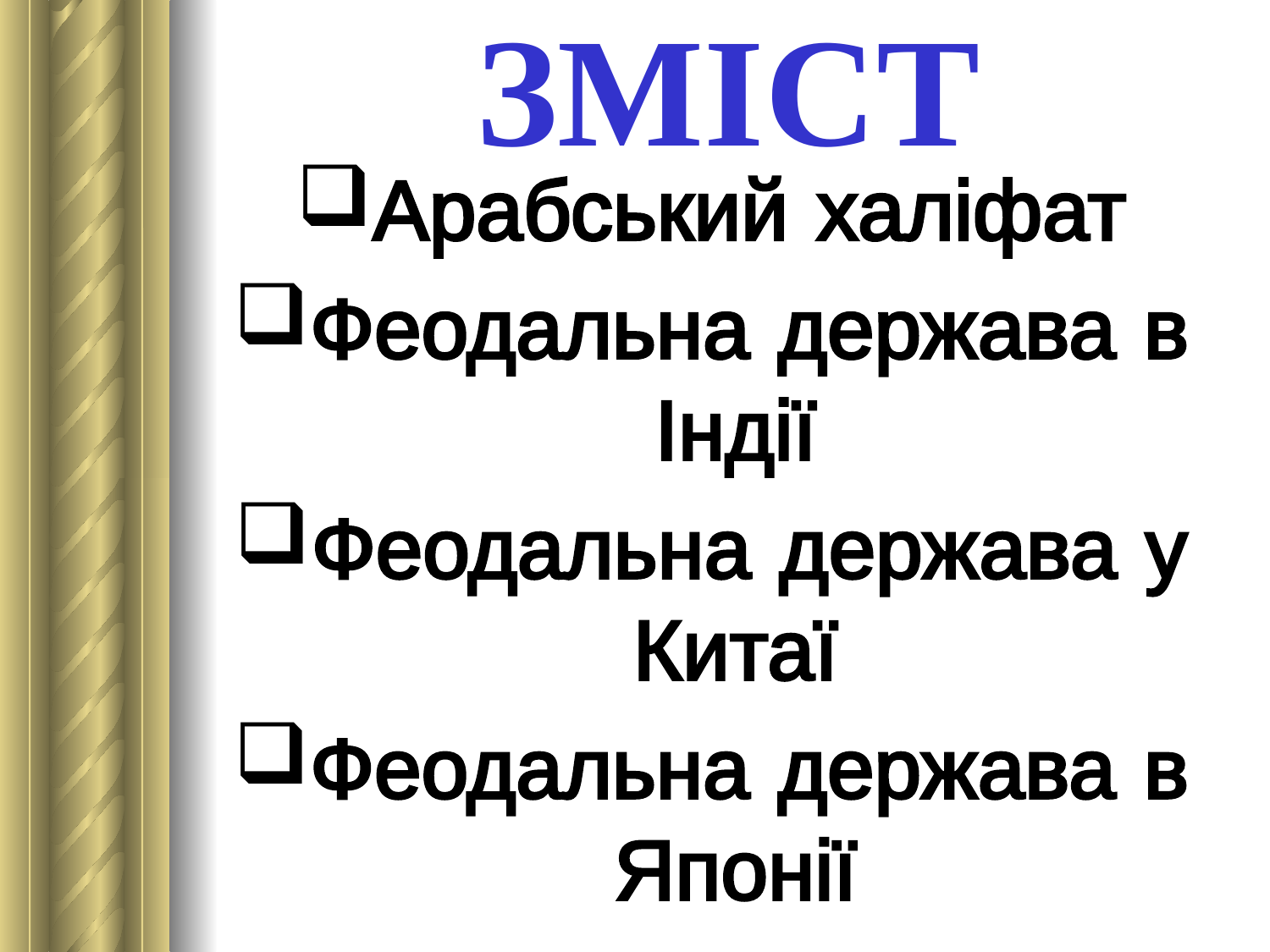

# ЗМІСТ
Арабський халіфат
Феодальна держава в Індії
Феодальна держава у Китаї
Феодальна держава в Японії